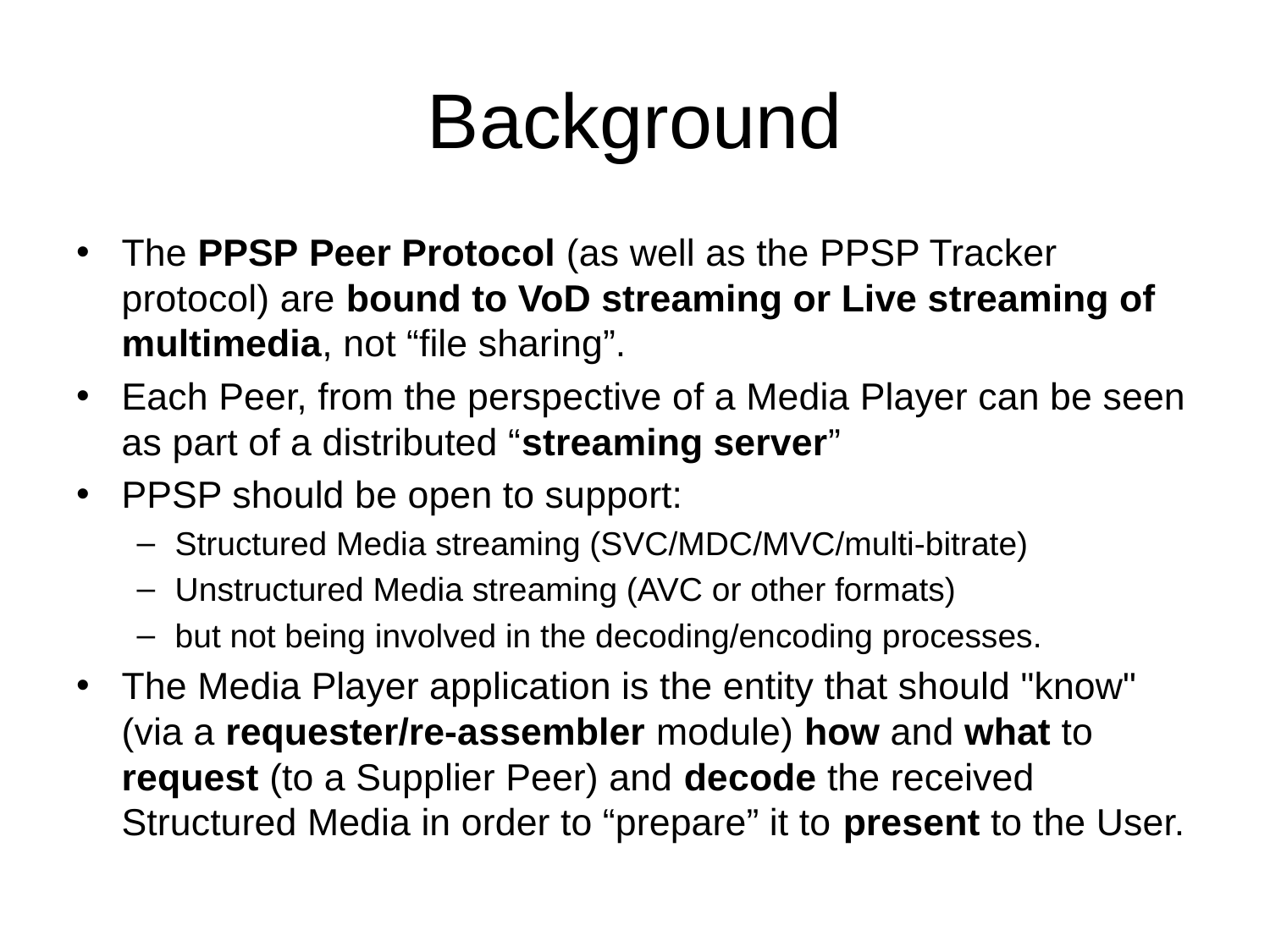

# Background
The PPSP Peer Protocol (as well as the PPSP Tracker protocol) are bound to VoD streaming or Live streaming of multimedia, not “file sharing”.
Each Peer, from the perspective of a Media Player can be seen as part of a distributed “streaming server”
PPSP should be open to support:
Structured Media streaming (SVC/MDC/MVC/multi-bitrate)
Unstructured Media streaming (AVC or other formats)
but not being involved in the decoding/encoding processes.
The Media Player application is the entity that should "know" (via a requester/re-assembler module) how and what to request (to a Supplier Peer) and decode the received Structured Media in order to “prepare” it to present to the User.